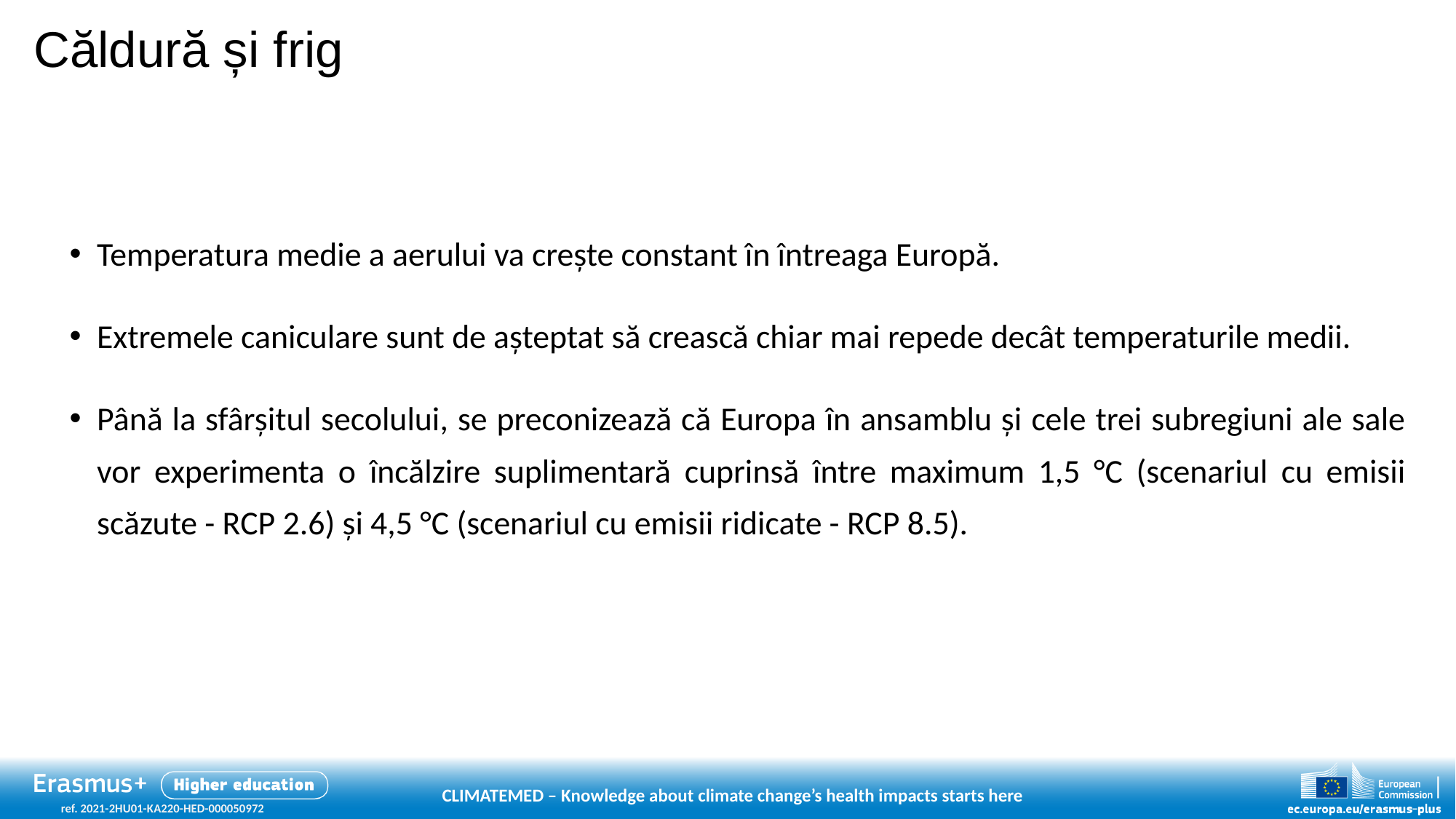

# Căldură și frig
Temperatura medie a aerului va crește constant în întreaga Europă.
Extremele caniculare sunt de așteptat să crească chiar mai repede decât temperaturile medii.
Până la sfârșitul secolului, se preconizează că Europa în ansamblu și cele trei subregiuni ale sale vor experimenta o încălzire suplimentară cuprinsă între maximum 1,5 °C (scenariul cu emisii scăzute - RCP 2.6) și 4,5 °C (scenariul cu emisii ridicate - RCP 8.5).